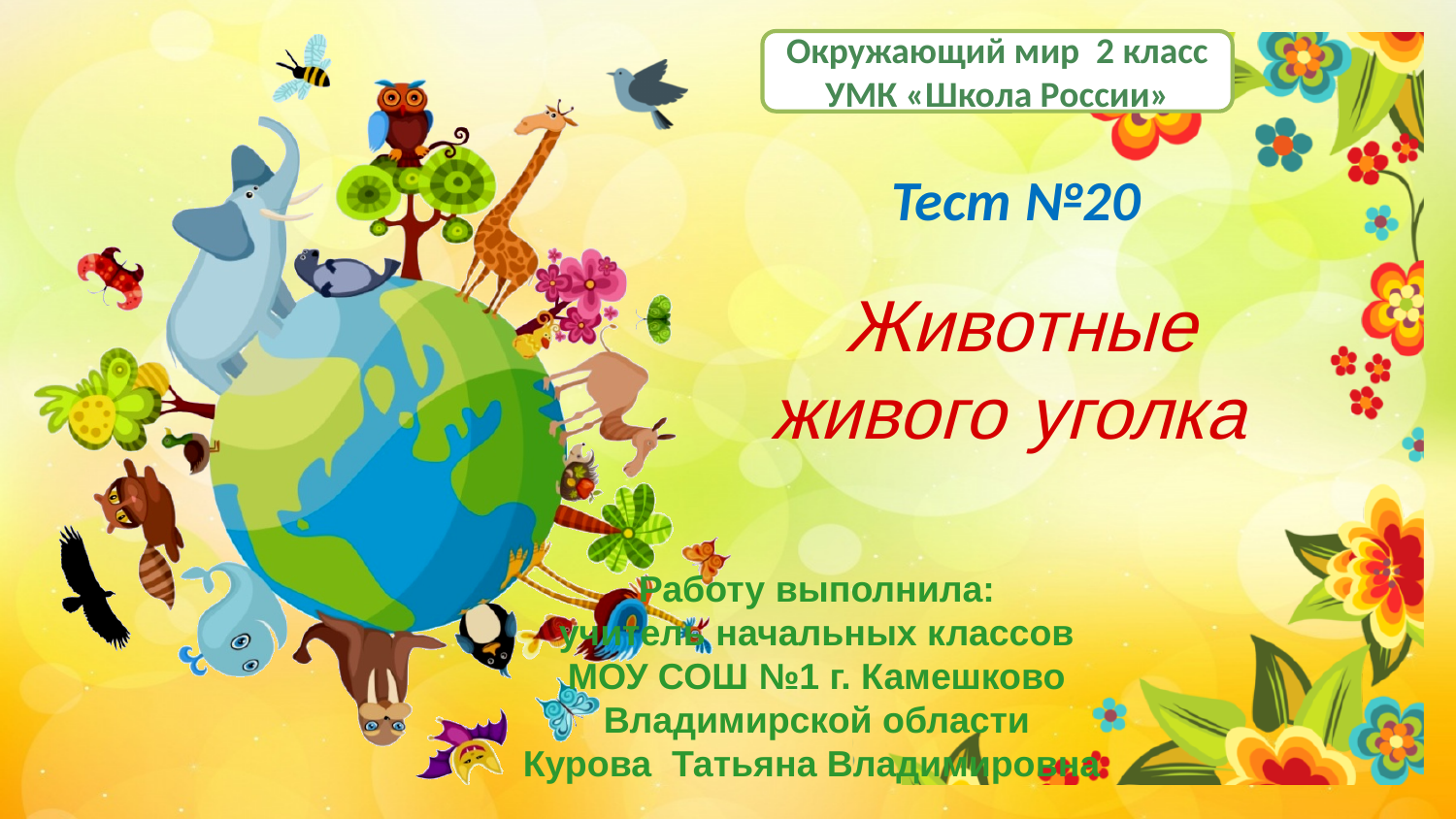

Окружающий мир  2 класс
УМК «Школа России»
Тест №20
 Животные живого уголка
Работу выполнила:
учитель начальных классов
МОУ СОШ №1 г. Камешково
Владимирской области
Курова  Татьяна Владимировна